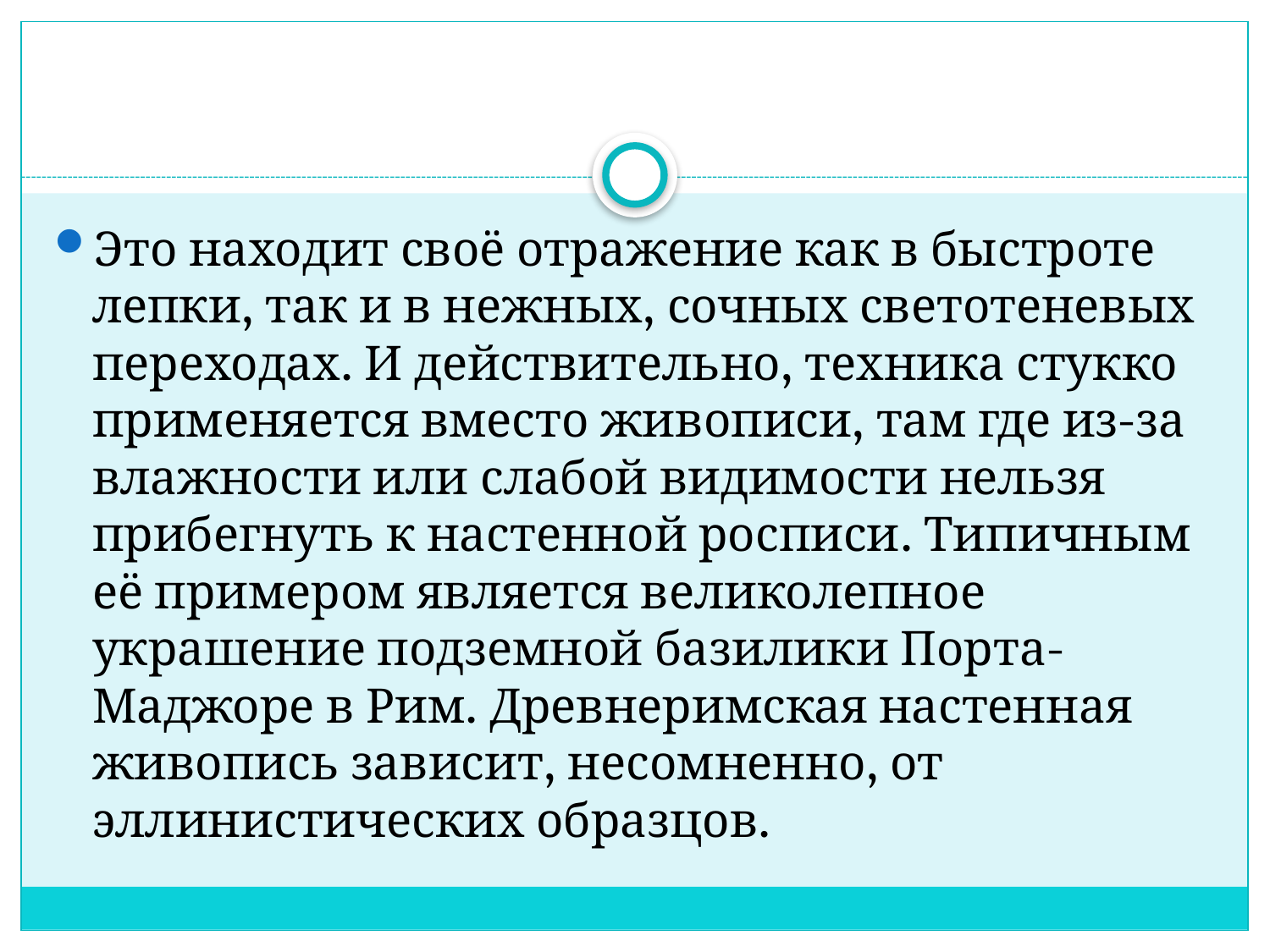

Это находит своё отражение как в быстроте лепки, так и в нежных, сочных светотеневых переходах. И действительно, техника стукко применяется вместо живописи, там где из-за влажности или слабой видимости нельзя прибегнуть к настенной росписи. Типичным её примером является великолепное украшение подземной базилики Порта-Маджоре в Рим. Древнеримская настенная живопись зависит, несомненно, от эллинистических образцов.